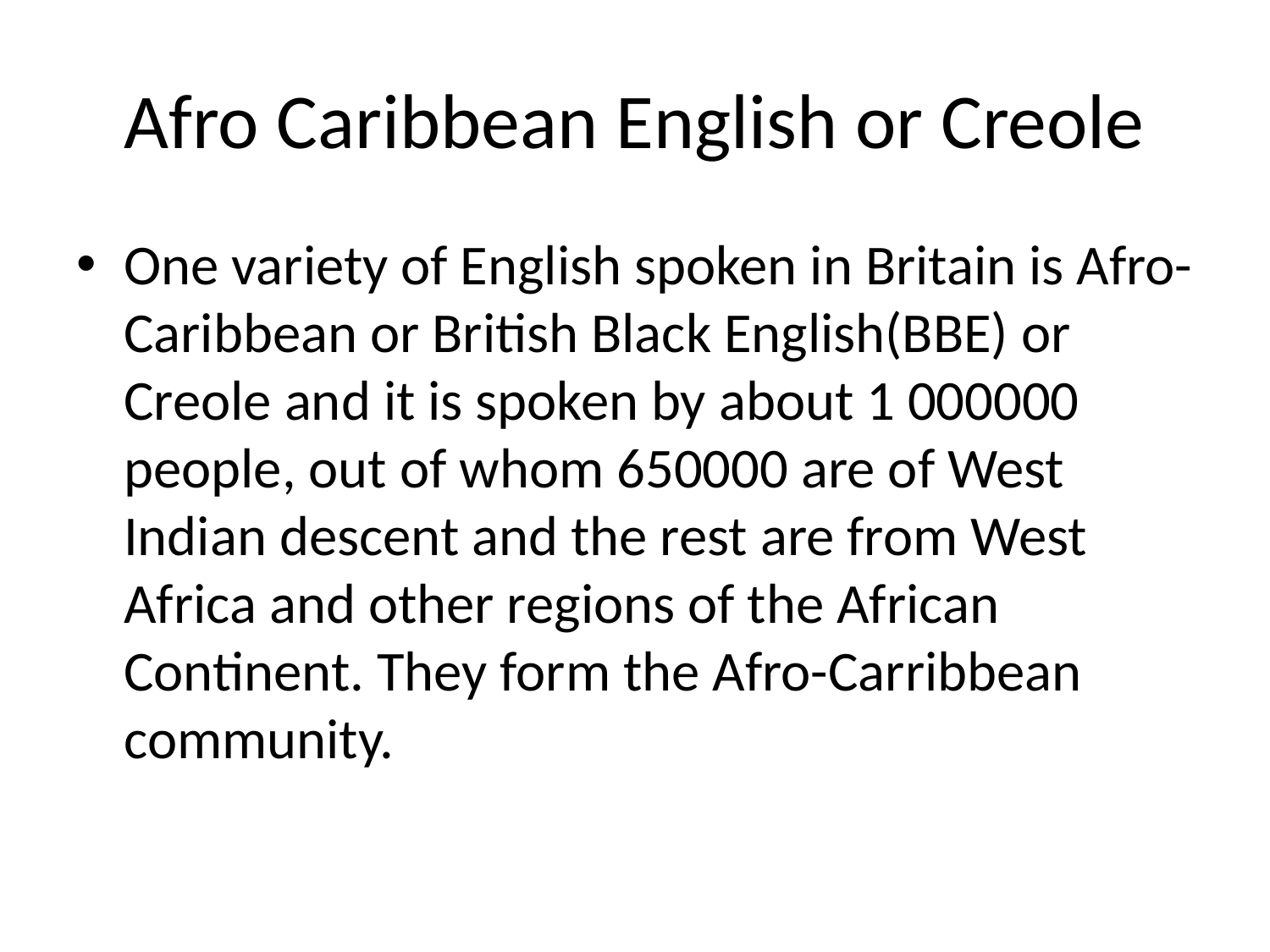

# Afro Caribbean English or Creole
One variety of English spoken in Britain is Afro-Caribbean or British Black English(BBE) or Creole and it is spoken by about 1 000000 people, out of whom 650000 are of West Indian descent and the rest are from West Africa and other regions of the African Continent. They form the Afro-Carribbean community.